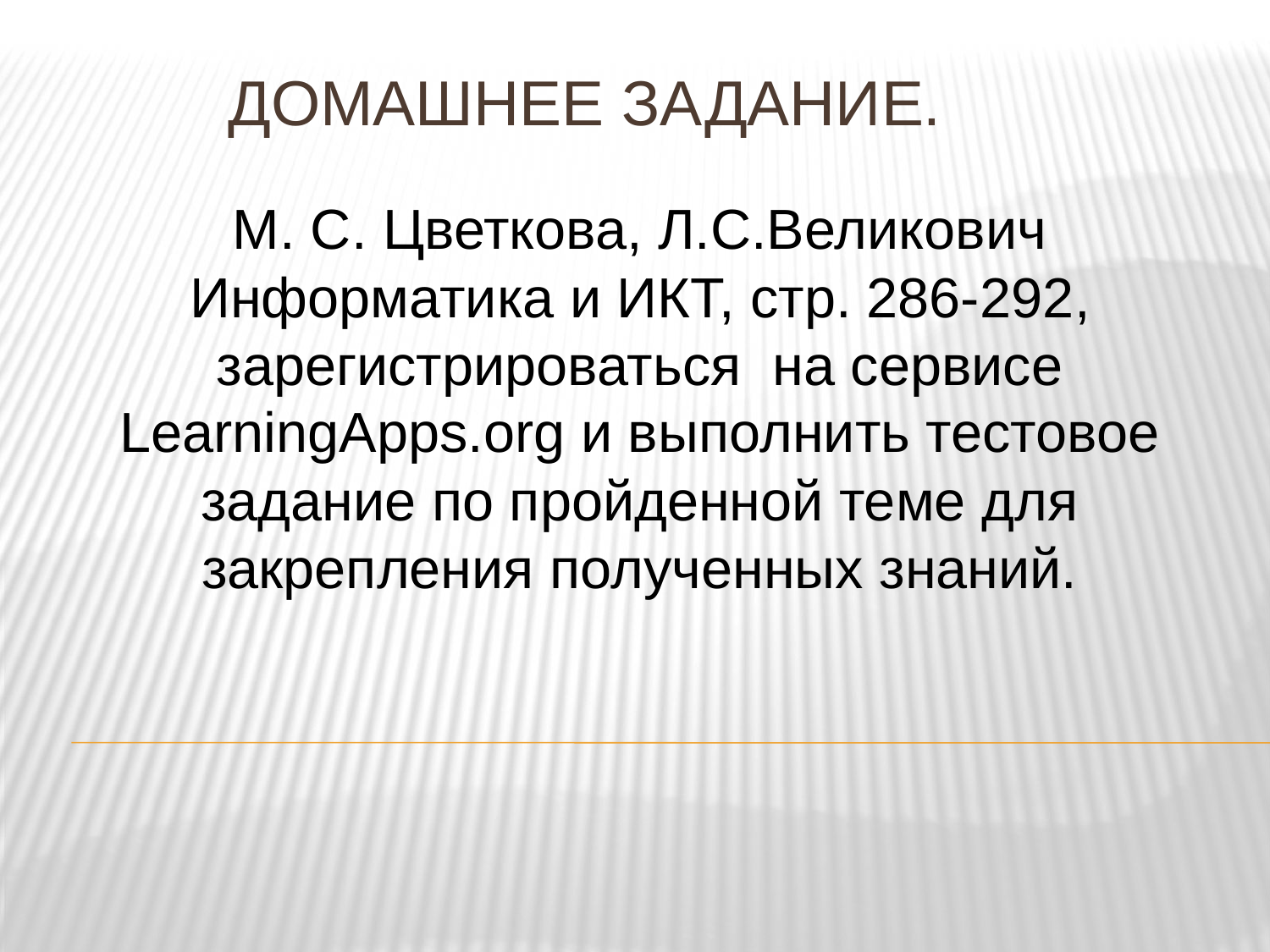

# Домашнее задание.
М. С. Цветкова, Л.С.Великович Информатика и ИКТ, стр. 286-292, зарегистрироваться  на сервисе LearningApps.org и выполнить тестовое задание по пройденной теме для закрепления полученных знаний.